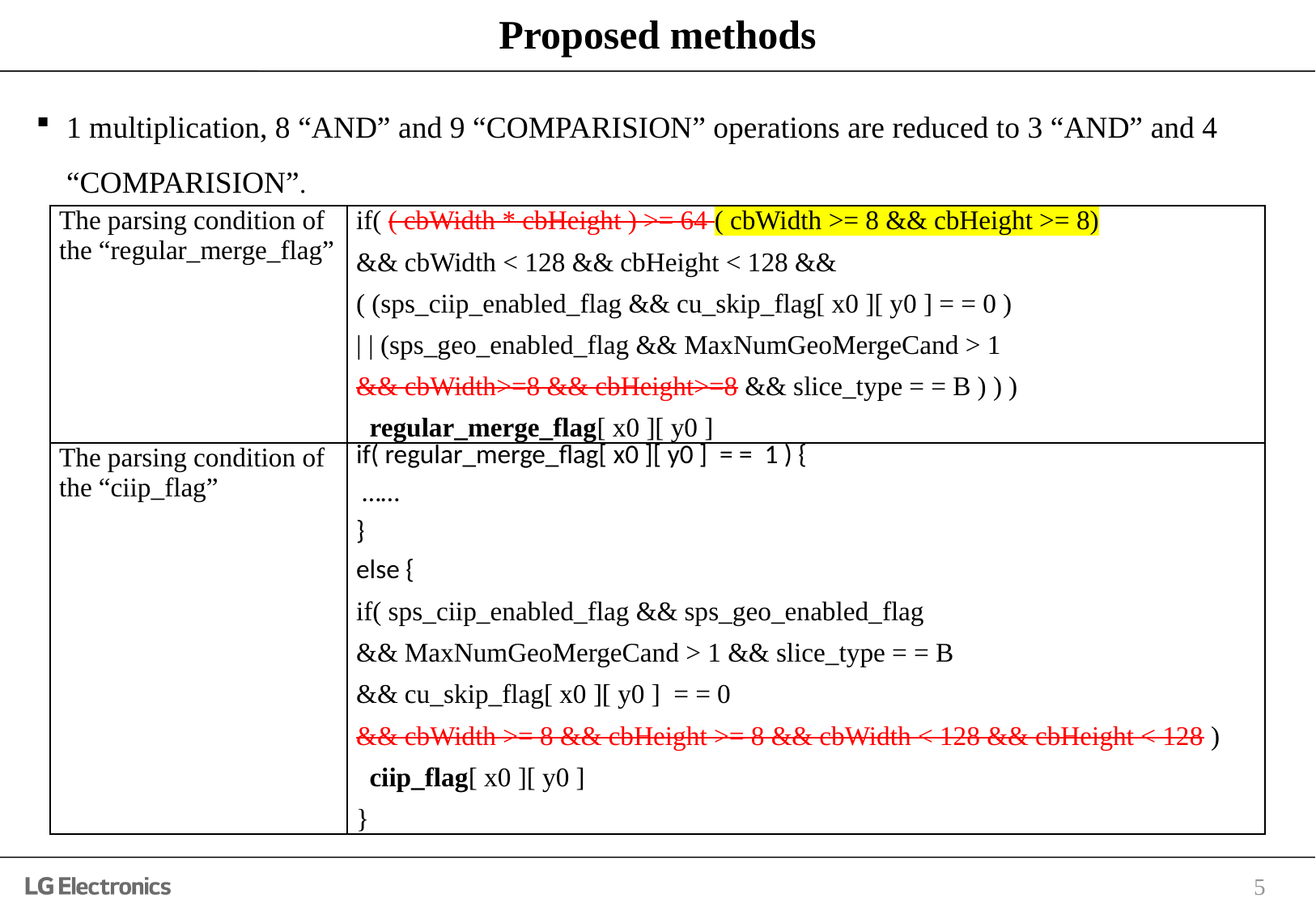

# Proposed methods
1 multiplication, 8 “AND” and 9 “COMPARISION” operations are reduced to 3 “AND” and 4 “COMPARISION”.

| The parsing condition of the “regular\_merge\_flag” | if( ( cbWidth \* cbHeight ) >= 64 ( cbWidth >= 8 && cbHeight >= 8) && cbWidth < 128 && cbHeight < 128 && ( (sps\_ciip\_enabled\_flag && cu\_skip\_flag[ x0 ][ y0 ] = = 0 ) | | (sps\_geo\_enabled\_flag && MaxNumGeoMergeCand > 1 && cbWidth>=8 && cbHeight>=8 && slice\_type = = B ) ) ) regular\_merge\_flag[ x0 ][ y0 ] |
| --- | --- |
| The parsing condition of the “ciip\_flag” | if( regular\_merge\_flag[ x0 ][ y0 ] = = 1 ) { …… } else { if( sps\_ciip\_enabled\_flag && sps\_geo\_enabled\_flag && MaxNumGeoMergeCand > 1 && slice\_type = = B && cu\_skip\_flag[ x0 ][ y0 ] = = 0 && cbWidth >= 8 && cbHeight >= 8 && cbWidth < 128 && cbHeight < 128 ) ciip\_flag[ x0 ][ y0 ] } |
5